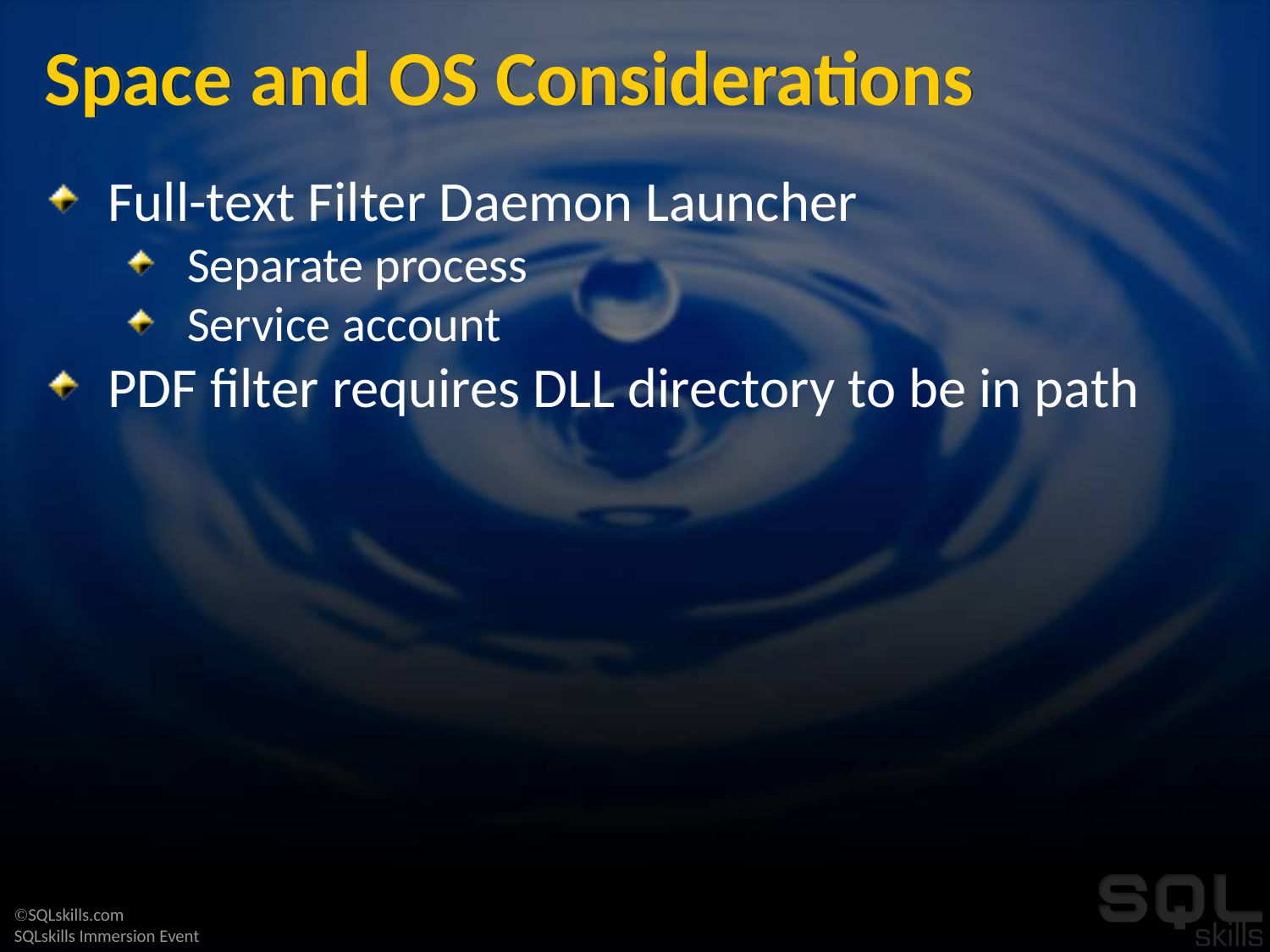

# Space and OS Considerations
Full-text Filter Daemon Launcher
Separate process
Service account
PDF filter requires DLL directory to be in path